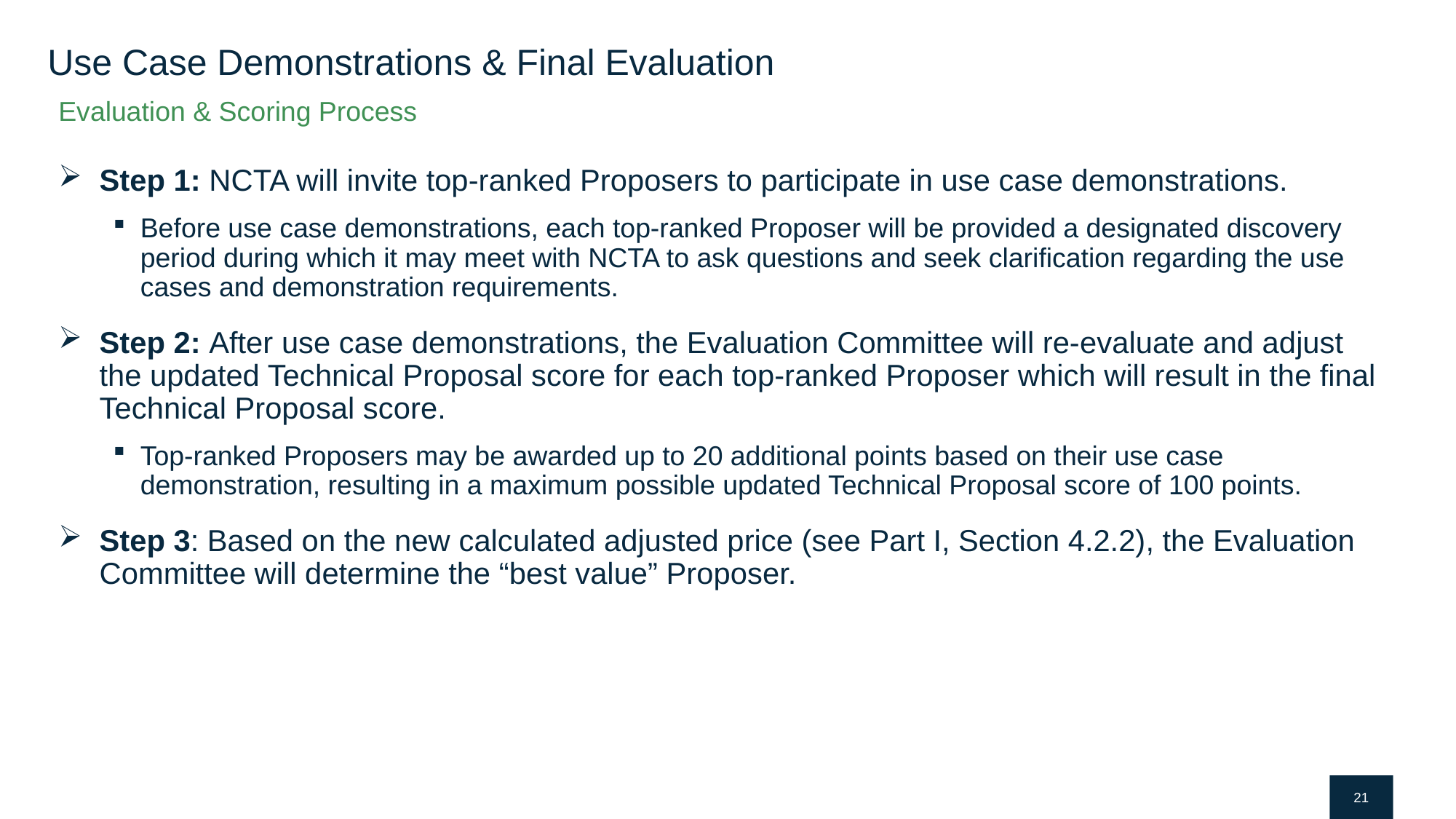

# Use Case Demonstrations & Final Evaluation
Evaluation & Scoring Process
Step 1: NCTA will invite top-ranked Proposers to participate in use case demonstrations.
Before use case demonstrations, each top-ranked Proposer will be provided a designated discovery period during which it may meet with NCTA to ask questions and seek clarification regarding the use cases and demonstration requirements.
Step 2: After use case demonstrations, the Evaluation Committee will re-evaluate and adjust the updated Technical Proposal score for each top-ranked Proposer which will result in the final Technical Proposal score.
Top-ranked Proposers may be awarded up to 20 additional points based on their use case demonstration, resulting in a maximum possible updated Technical Proposal score of 100 points.
Step 3: Based on the new calculated adjusted price (see Part I, Section 4.2.2), the Evaluation Committee will determine the “best value” Proposer.

21